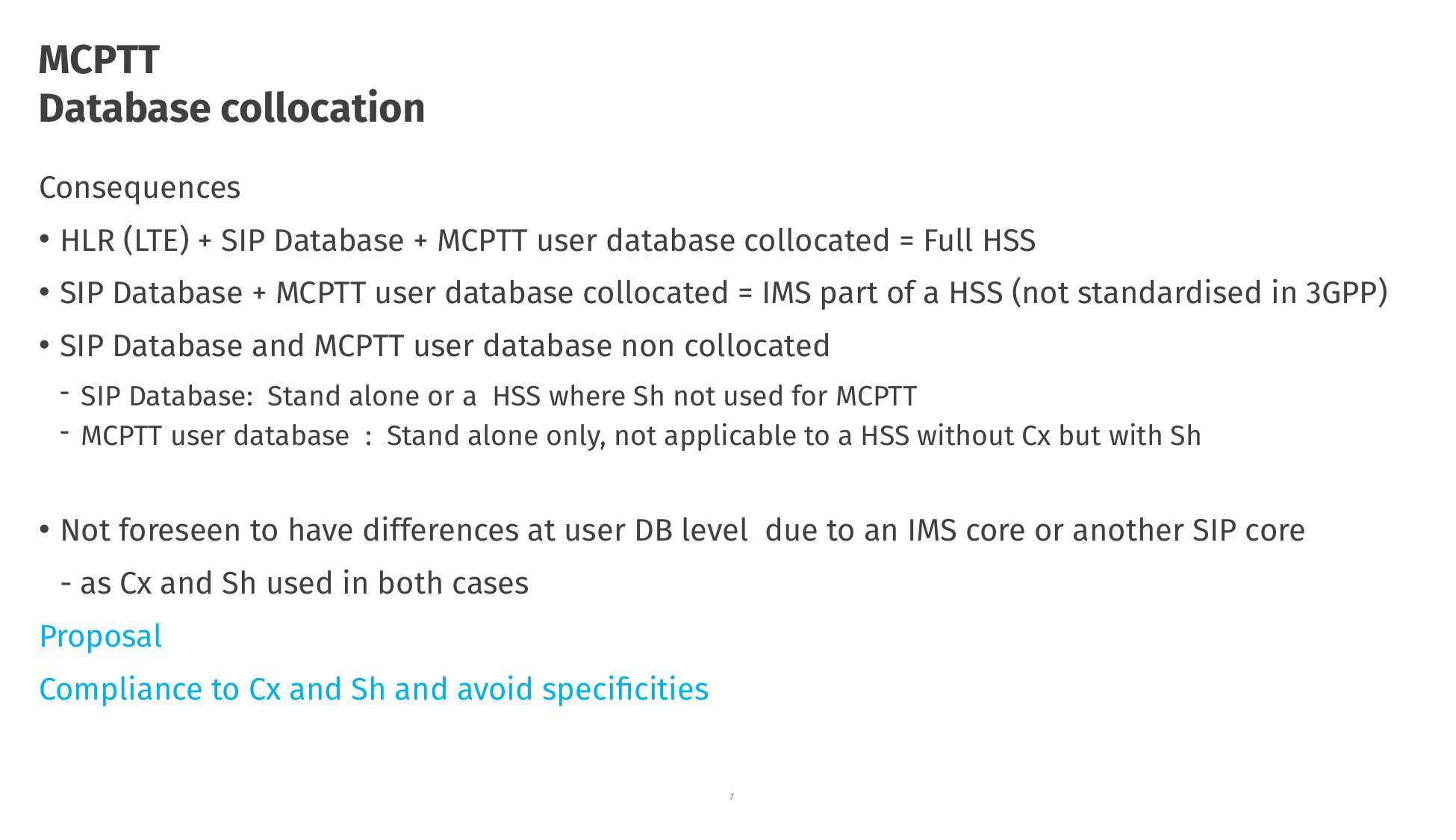

# MCPTT Database collocation
Consequences
HLR (LTE) + SIP Database + MCPTT user database collocated = Full HSS
SIP Database + MCPTT user database collocated = IMS part of a HSS (not standardised in 3GPP)
SIP Database and MCPTT user database non collocated
SIP Database:  Stand alone or a  HSS where Sh not used for MCPTT
MCPTT user database  :  Stand alone only, not applicable to a HSS without Cx but with Sh

Not foreseen to have differences at user DB level  due to an IMS core or another SIP core
	- as Cx and Sh used in both cases
Proposal
Compliance to Cx and Sh and avoid specificities